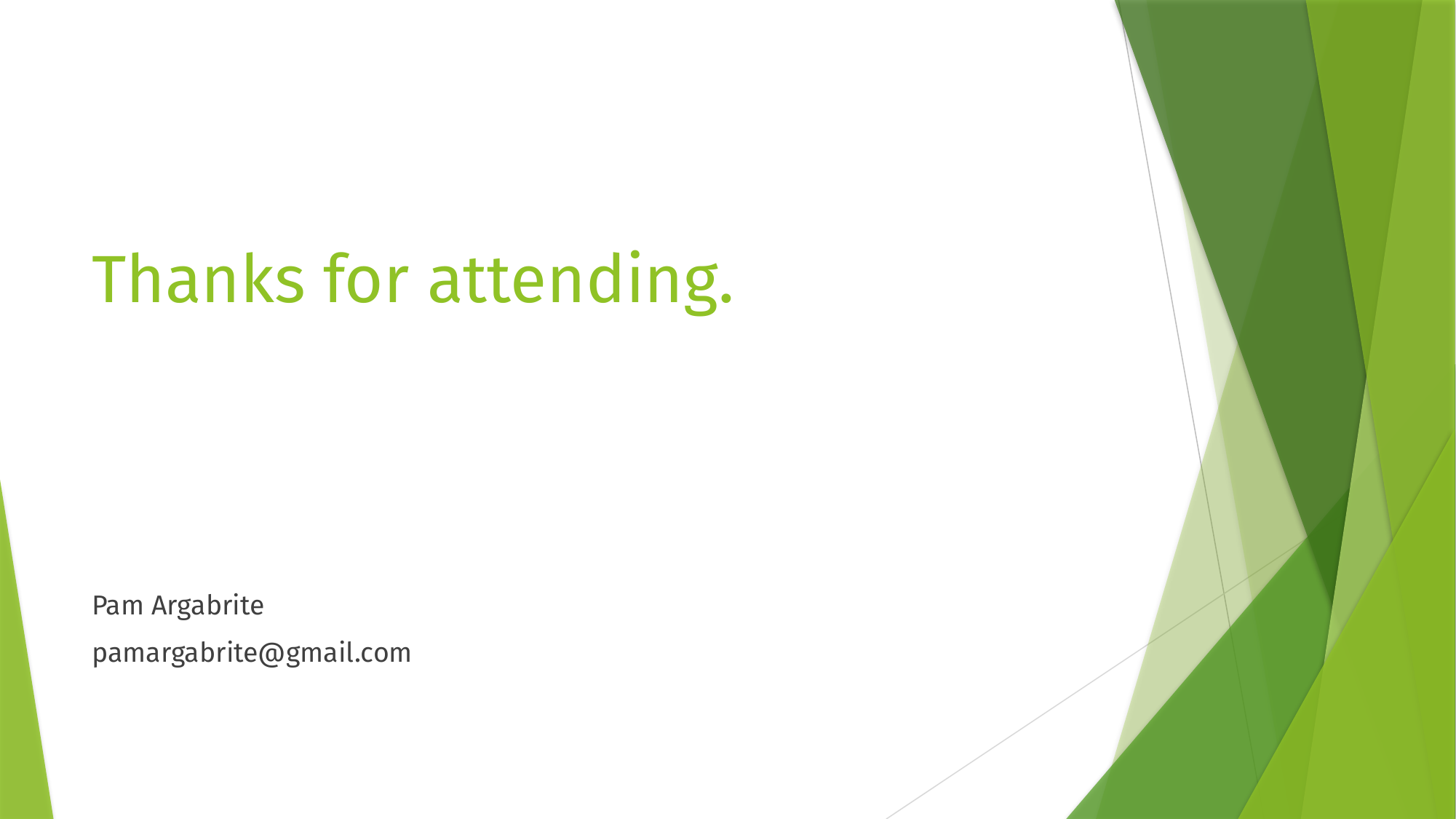

# Thanks for attending.
Pam Argabrite
pamargabrite@gmail.com